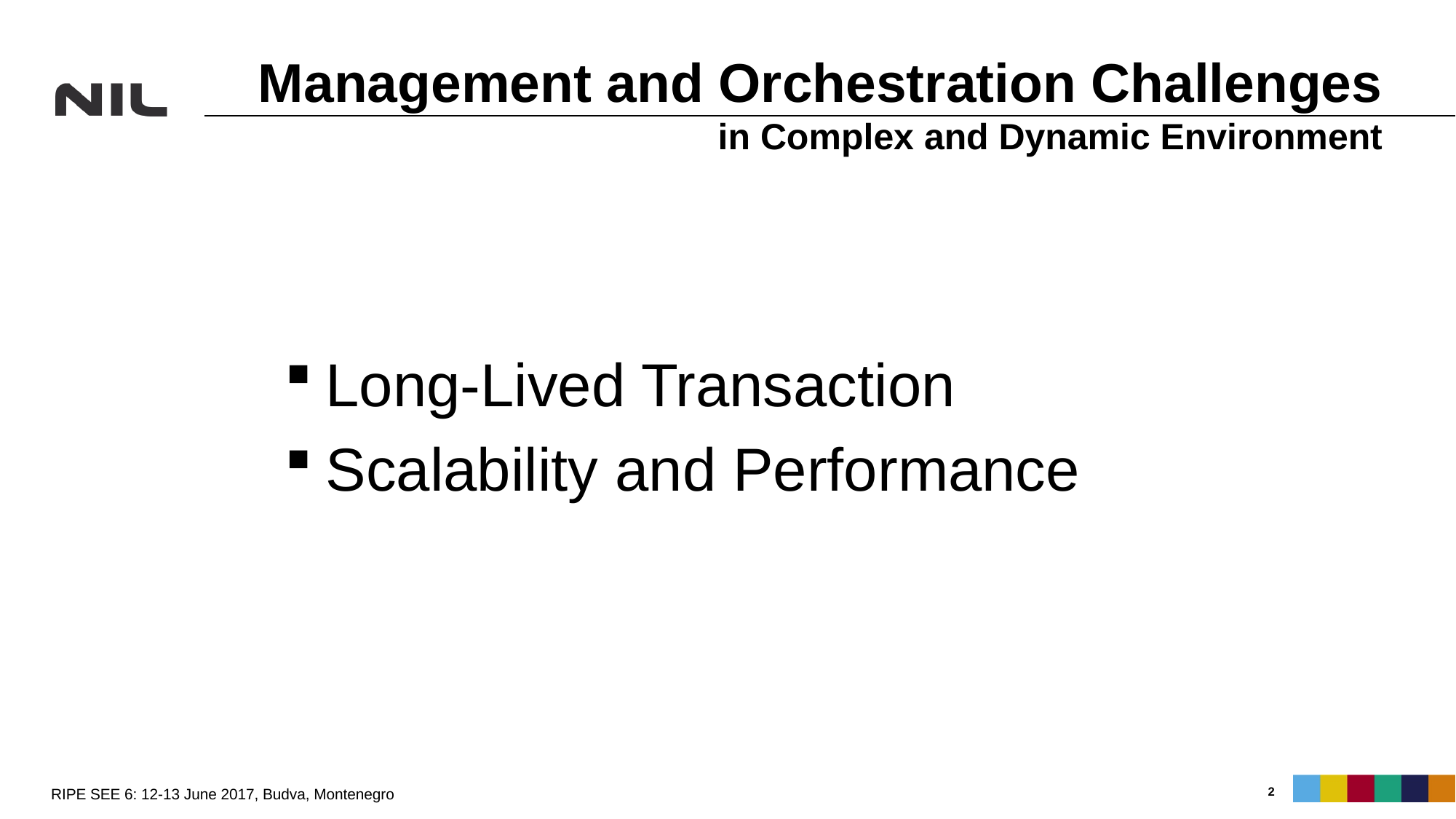

# Management and Orchestration Challenges in Complex and Dynamic Environment
Long-Lived Transaction
Scalability and Performance